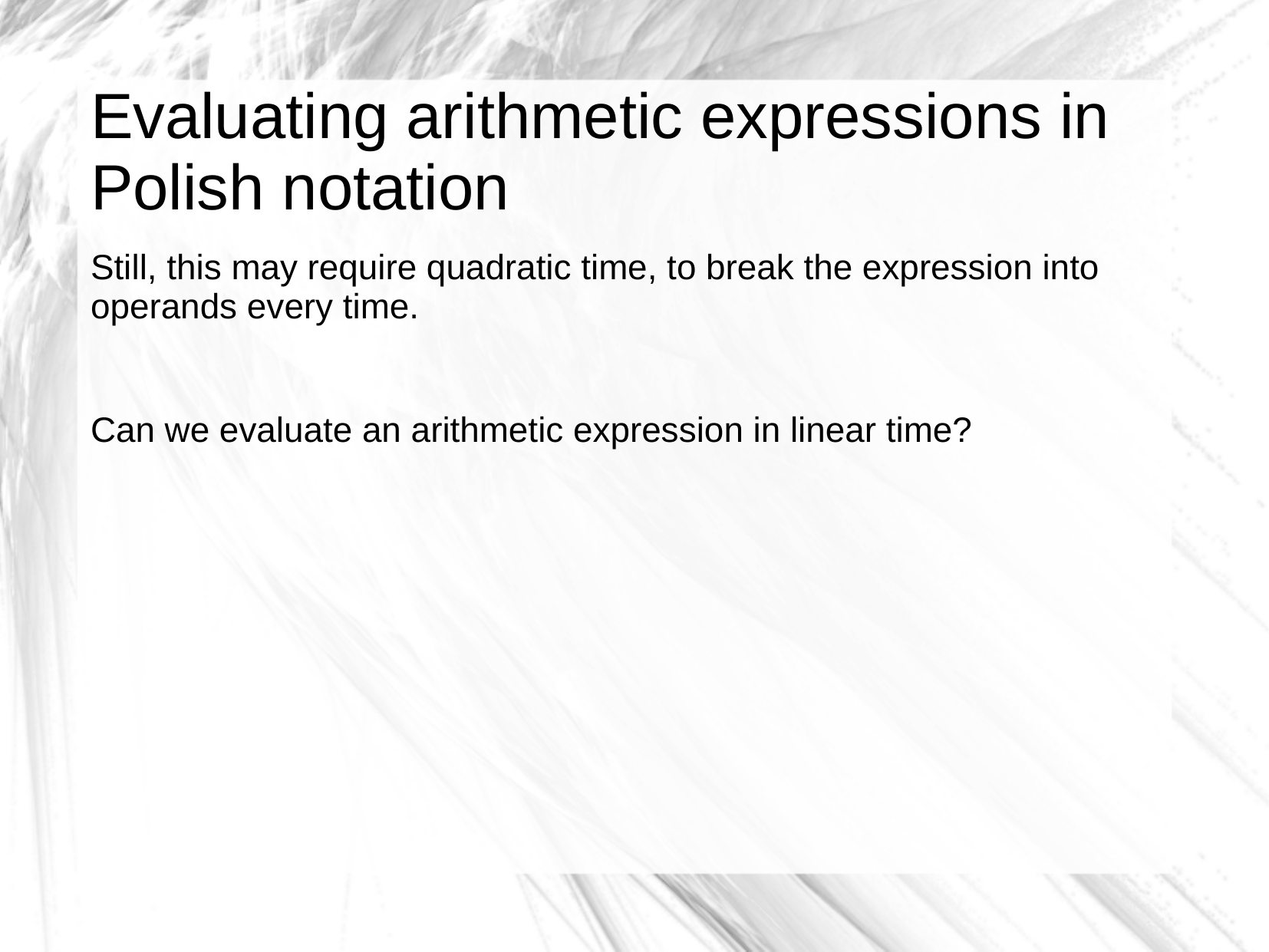

# Evaluating arithmetic expressions in Polish notation
Still, this may require quadratic time, to break the expression into operands every time.

Can we evaluate an arithmetic expression in linear time?